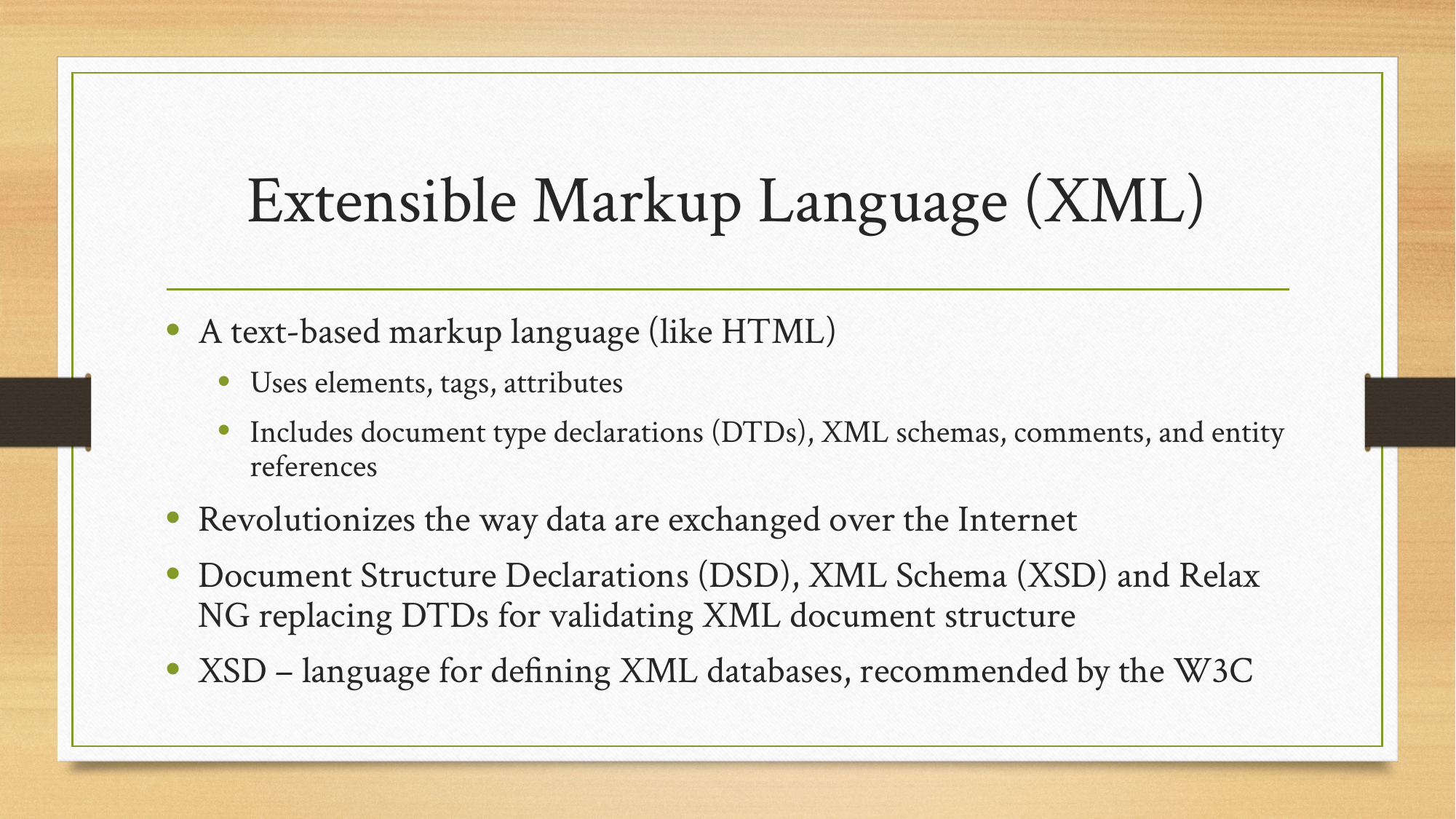

# Extensible Markup Language (XML)
A text-based markup language (like HTML)
Uses elements, tags, attributes
Includes document type declarations (DTDs), XML schemas, comments, and entity references
Revolutionizes the way data are exchanged over the Internet
Document Structure Declarations (DSD), XML Schema (XSD) and Relax NG replacing DTDs for validating XML document structure
XSD – language for defining XML databases, recommended by the W3C